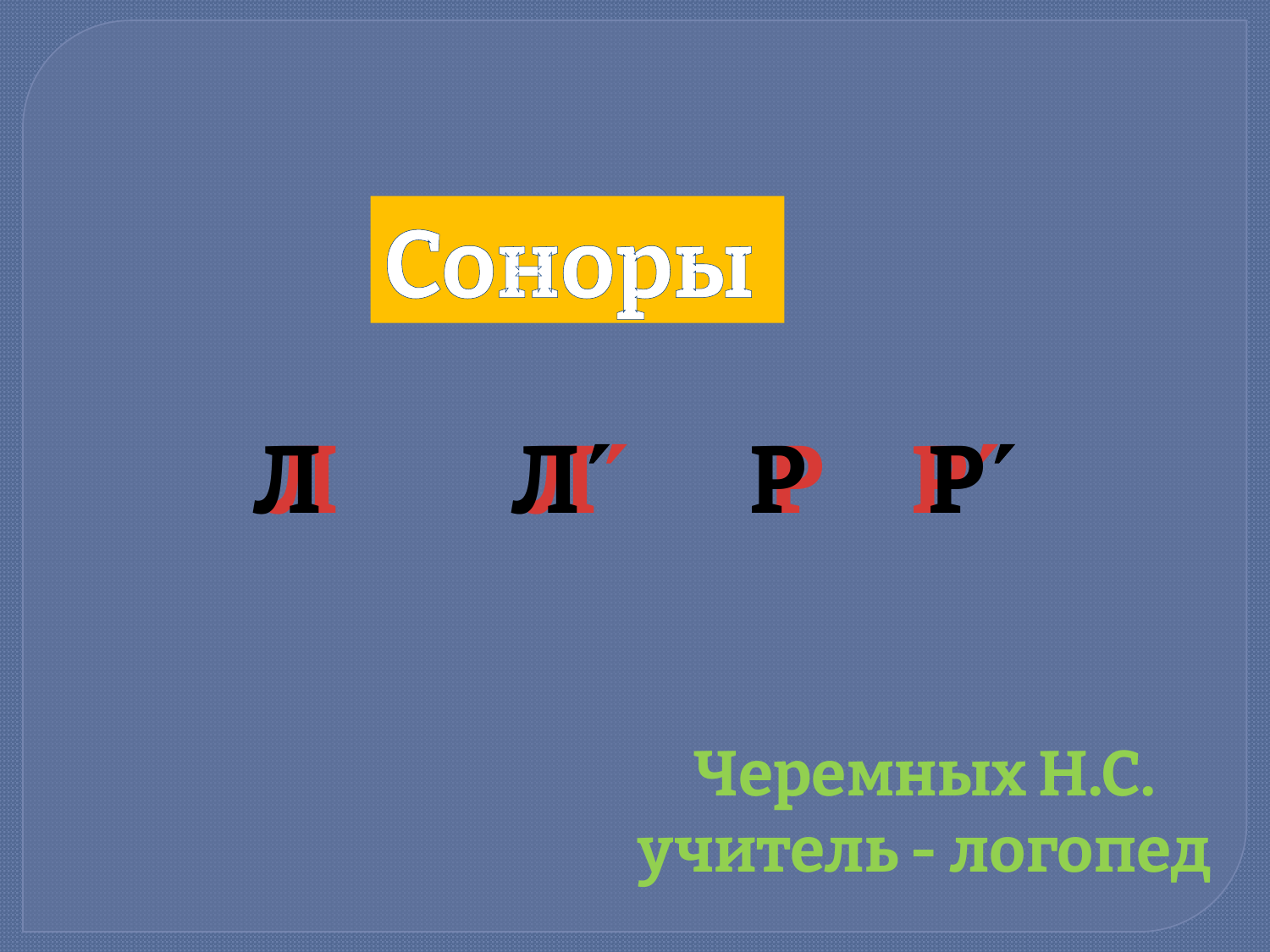

Соноры
Л           Л′        Р       Р′
Л           Л′        Р     Р′
Черемных Н.С.
учитель - логопед